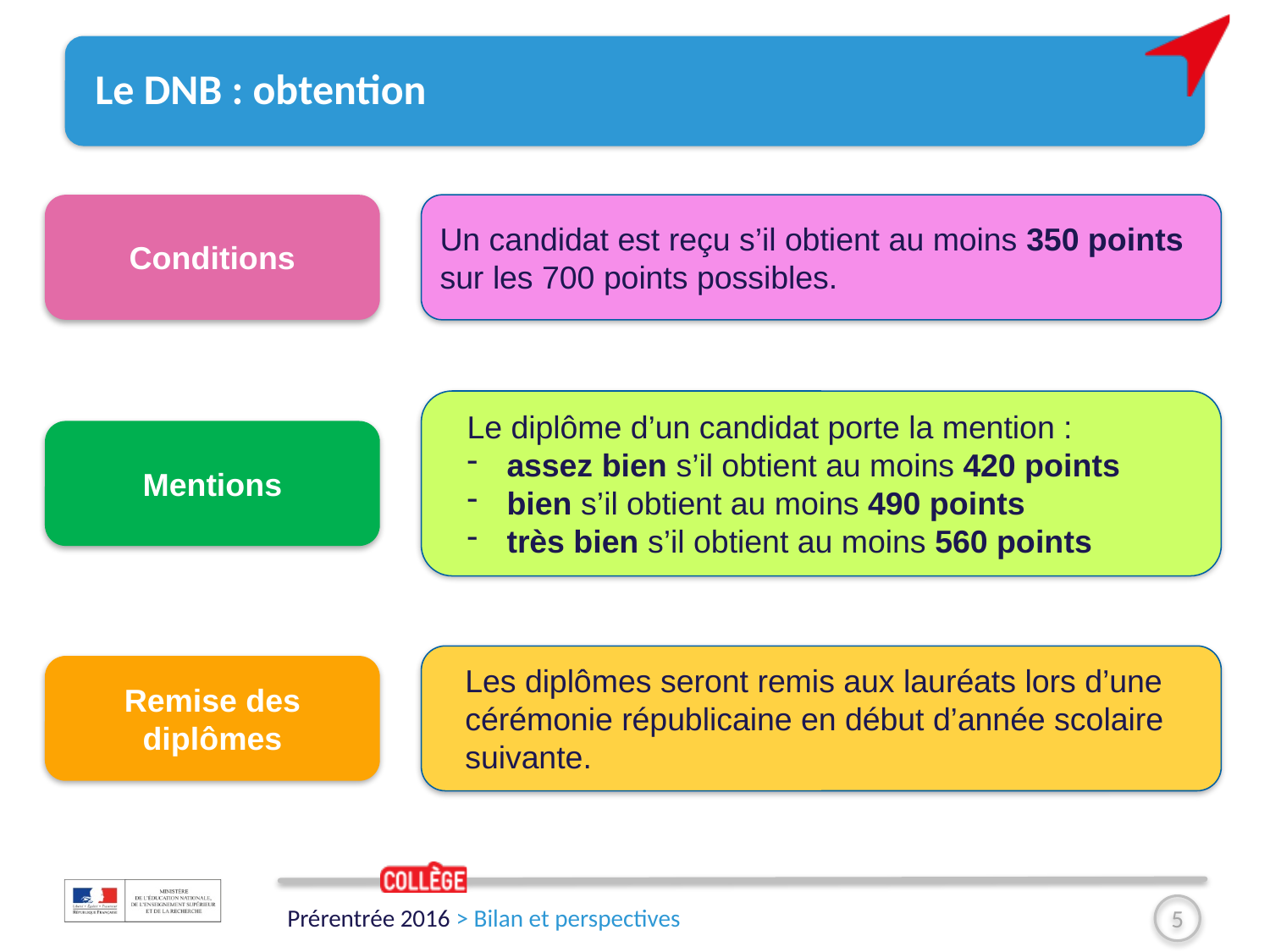

# Le DNB : obtention
Conditions
Un candidat est reçu s’il obtient au moins 350 points sur les 700 points possibles.
Le diplôme d’un candidat porte la mention :
assez bien s’il obtient au moins 420 points
bien s’il obtient au moins 490 points
très bien s’il obtient au moins 560 points
Mentions
Les diplômes seront remis aux lauréats lors d’une cérémonie républicaine en début d’année scolaire suivante.
Remise des diplômes